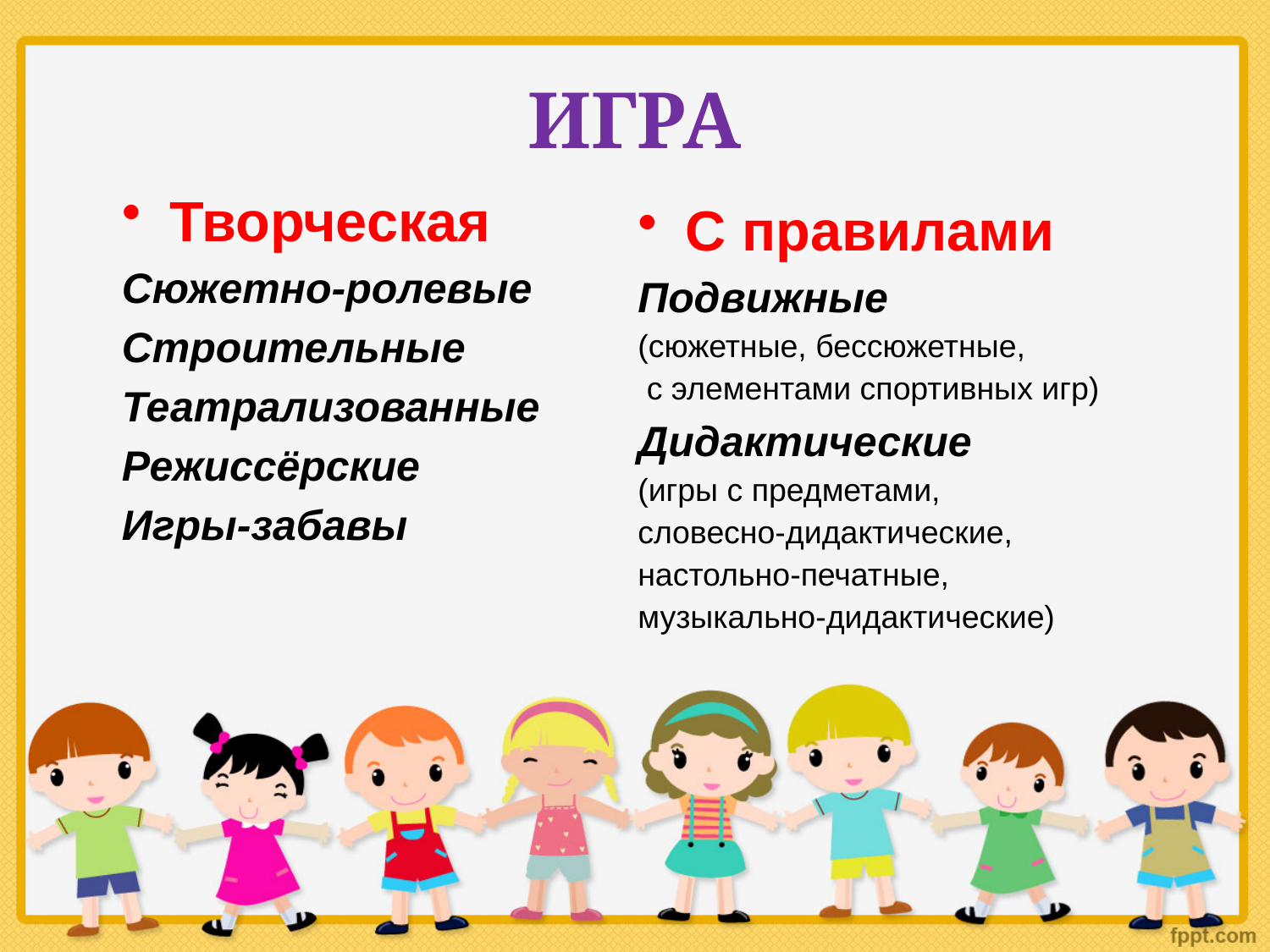

# ИГРА
Творческая
Сюжетно-ролевые
Строительные
Театрализованные
Режиссёрские
Игры-забавы

С правилами
Подвижные
(сюжетные, бессюжетные,
 с элементами спортивных игр)
Дидактические
(игры с предметами,
словесно-дидактические,
настольно-печатные,
музыкально-дидактические)